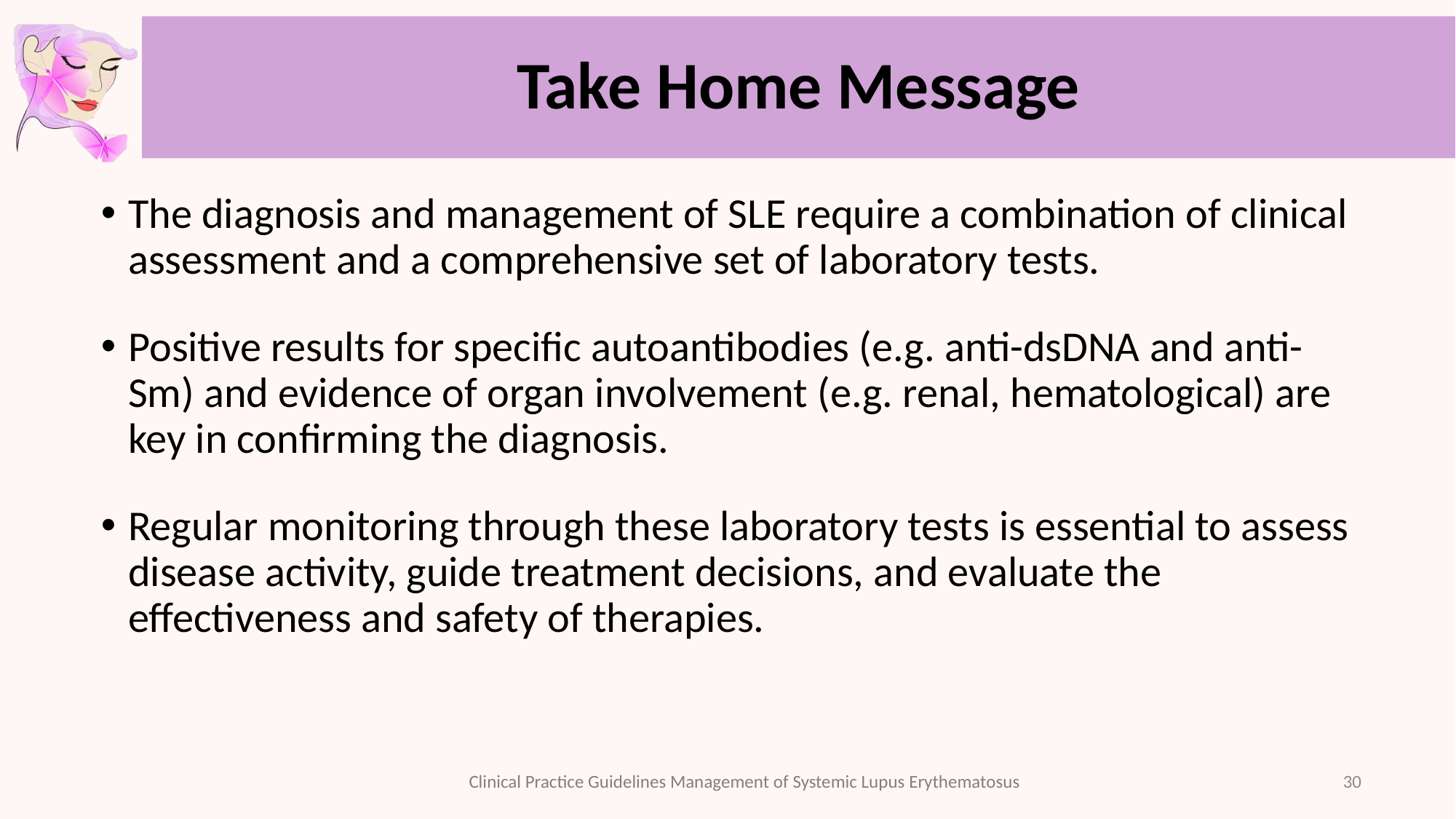

# Take Home Message
The diagnosis and management of SLE require a combination of clinical assessment and a comprehensive set of laboratory tests.

Positive results for specific autoantibodies (e.g. anti-dsDNA and anti-Sm) and evidence of organ involvement (e.g. renal, hematological) are key in confirming the diagnosis.

Regular monitoring through these laboratory tests is essential to assess disease activity, guide treatment decisions, and evaluate the effectiveness and safety of therapies.
30